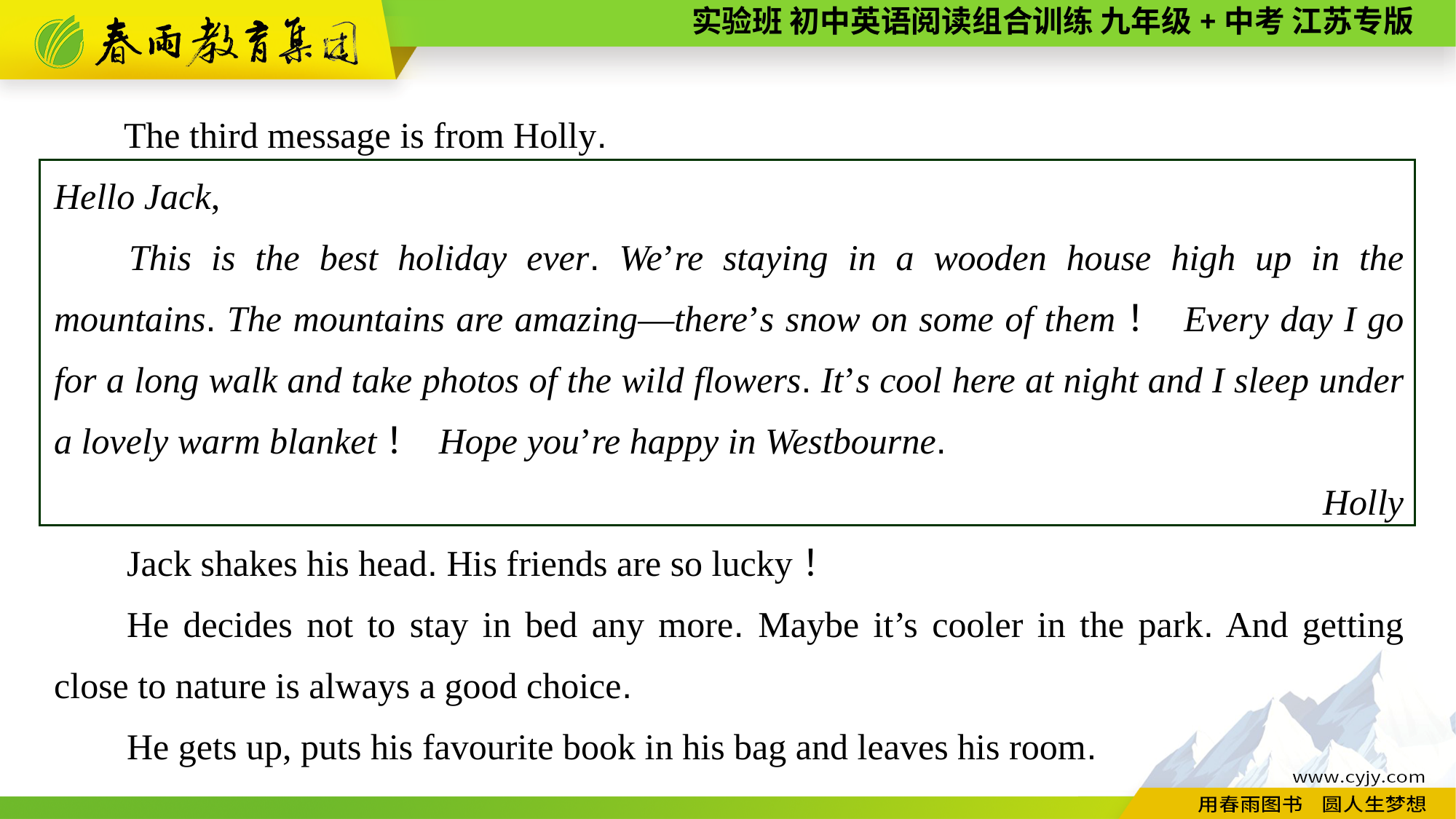

The third message is from Holly.
Hello Jack,
This is the best holiday ever. We’re staying in a wooden house high up in the mountains. The mountains are amazing—there’s snow on some of them！ Every day I go for a long walk and take photos of the wild flowers. It’s cool here at night and I sleep under a lovely warm blanket！ Hope you’re happy in Westbourne.
Holly
Jack shakes his head. His friends are so lucky！
He decides not to stay in bed any more. Maybe it’s cooler in the park. And getting close to nature is always a good choice.
He gets up, puts his favourite book in his bag and leaves his room.